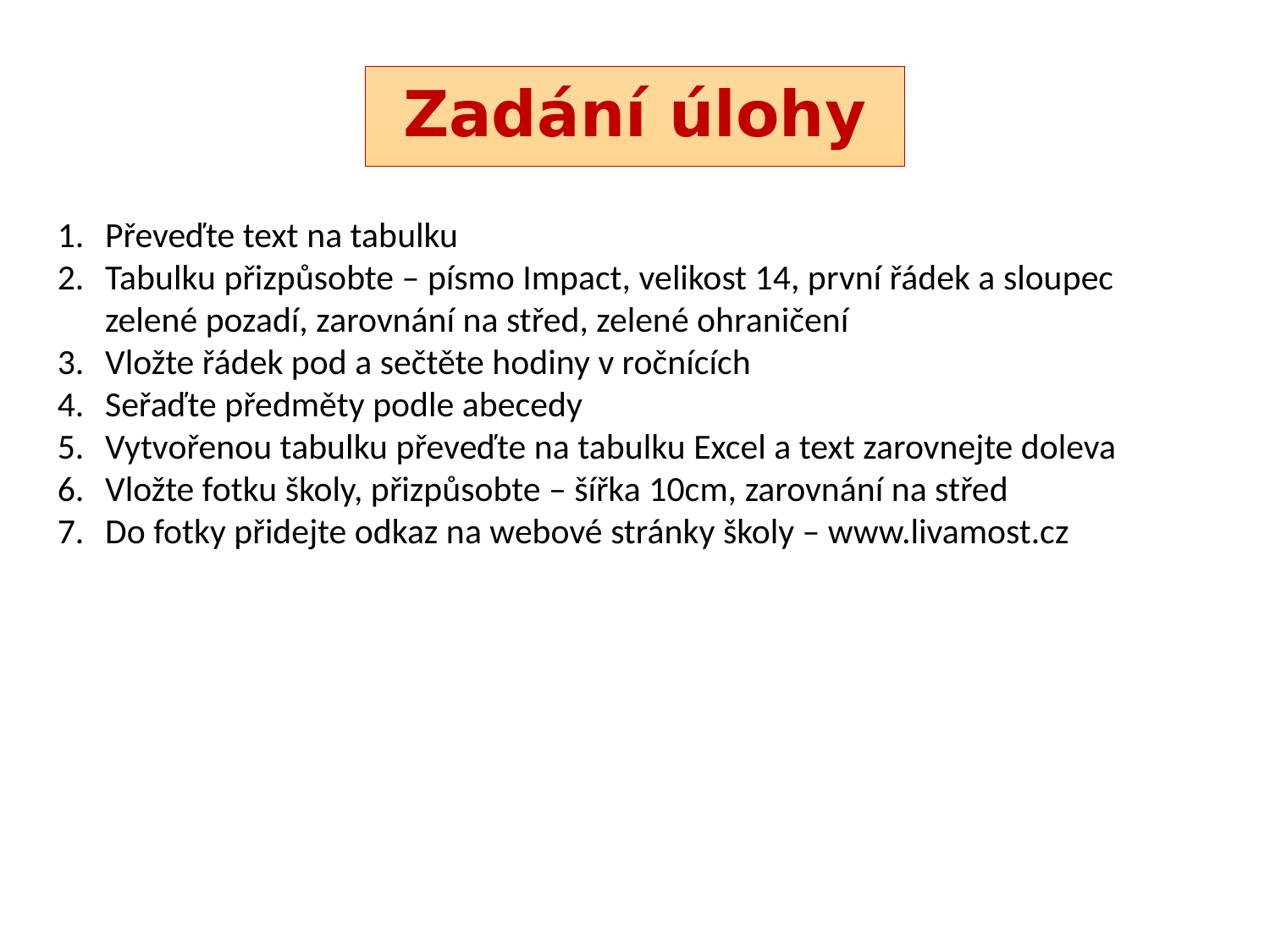

Zadání úlohy
Převeďte text na tabulku
Tabulku přizpůsobte – písmo Impact, velikost 14, první řádek a sloupec zelené pozadí, zarovnání na střed, zelené ohraničení
Vložte řádek pod a sečtěte hodiny v ročnících
Seřaďte předměty podle abecedy
Vytvořenou tabulku převeďte na tabulku Excel a text zarovnejte doleva
Vložte fotku školy, přizpůsobte – šířka 10cm, zarovnání na střed
Do fotky přidejte odkaz na webové stránky školy – www.livamost.cz